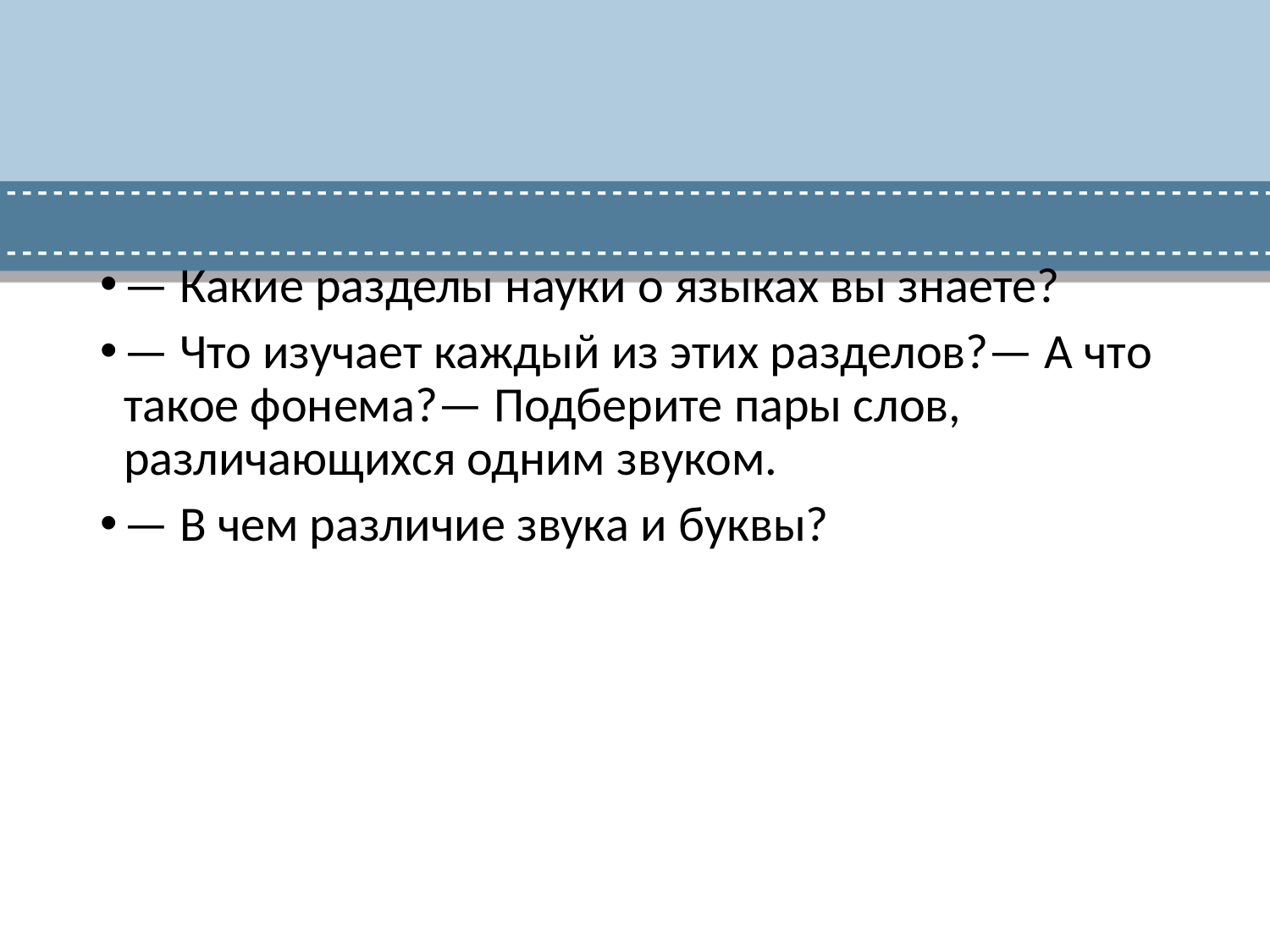

#
— Какие разделы науки о языках вы знаете?
— Что изучает каждый из этих разделов?— А что такое фонема?— Подберите пары слов, различающихся одним звуком.
— В чем различие звука и буквы?